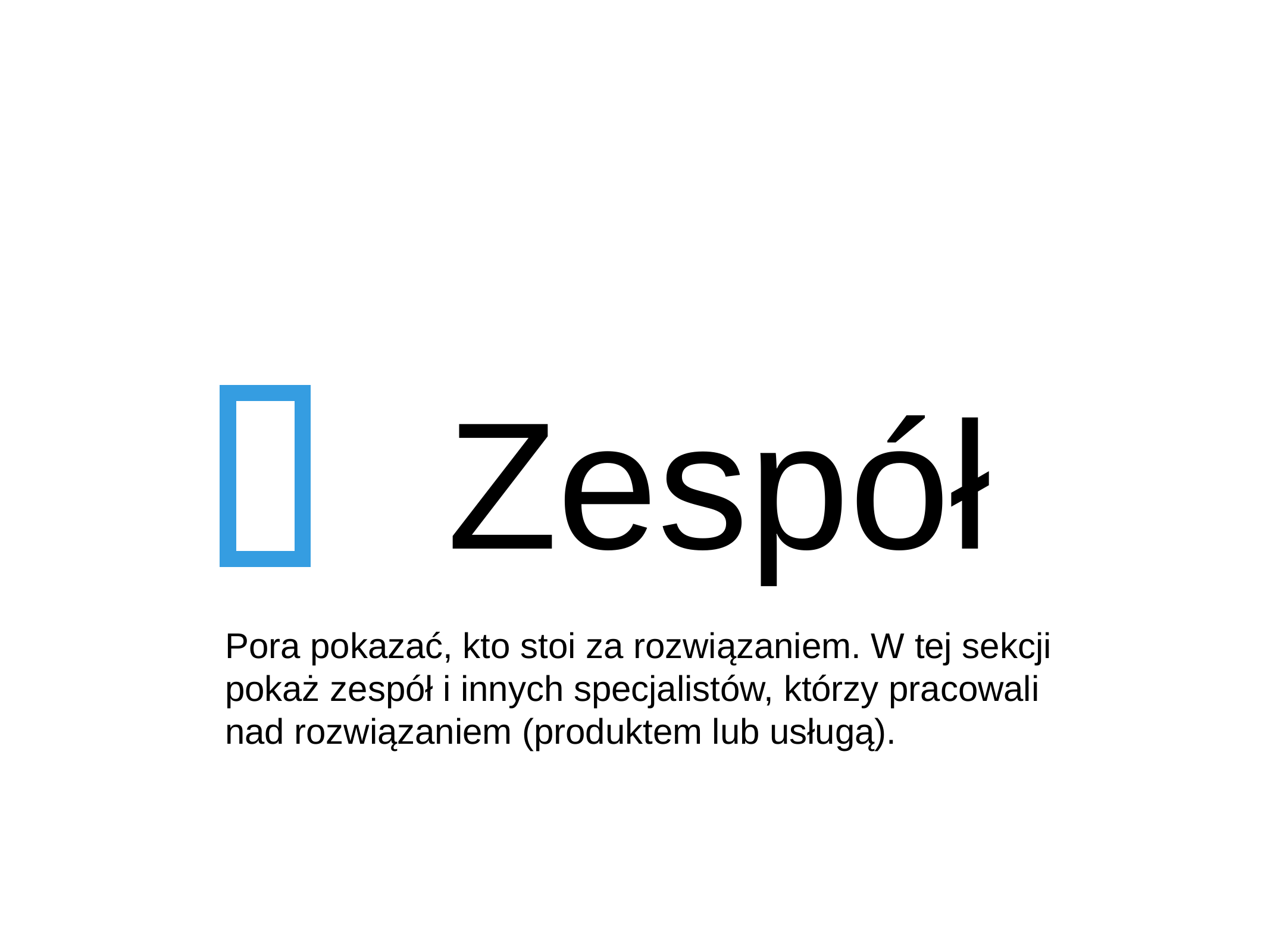

# Zespół

Pora pokazać, kto stoi za rozwiązaniem. W tej sekcji pokaż zespół i innych specjalistów, którzy pracowali nad rozwiązaniem (produktem lub usługą).